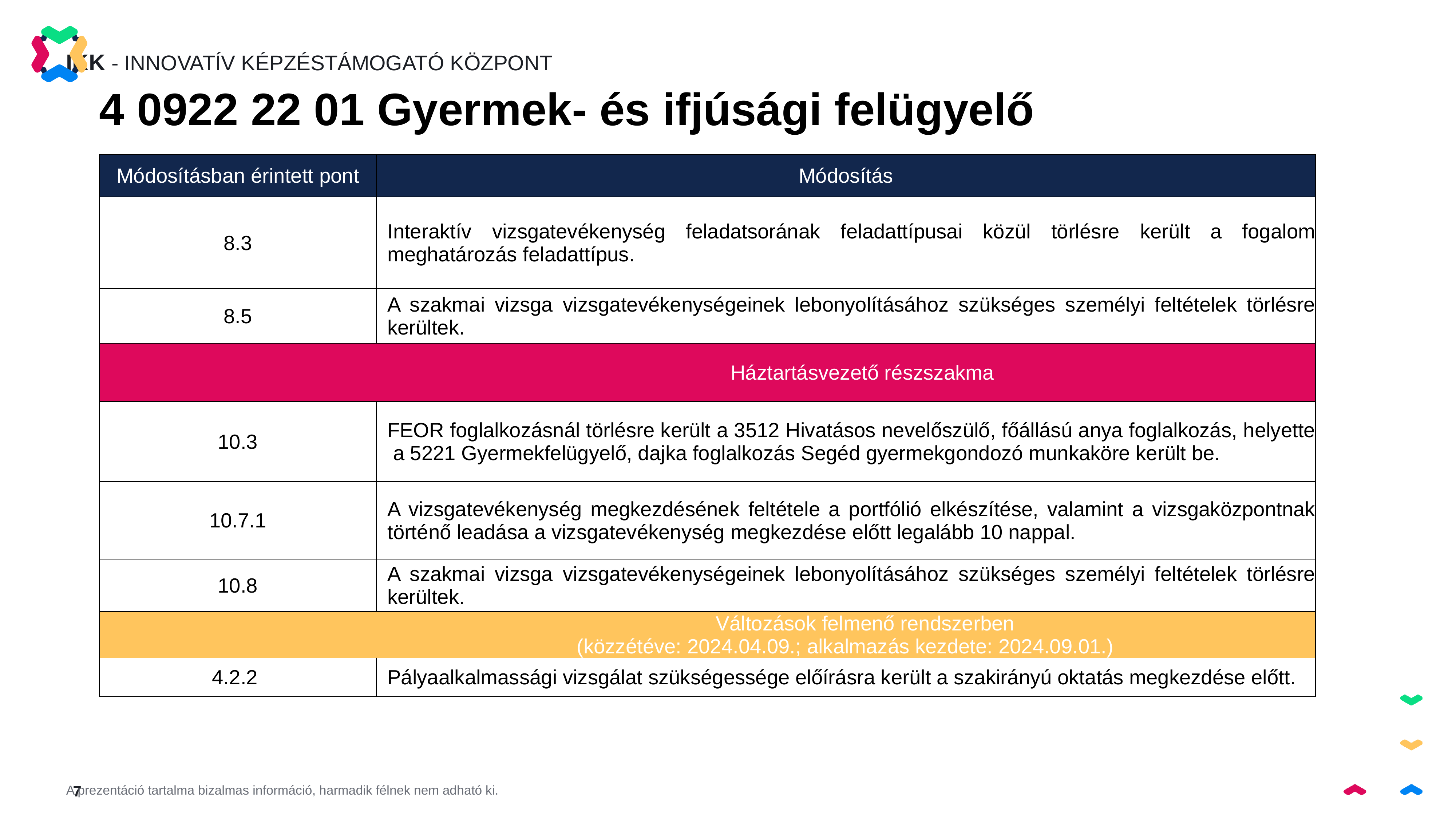

4 0922 22 01 Gyermek- és ifjúsági felügyelő
| Módosításban érintett pont | Módosítás |
| --- | --- |
| 8.3 | Interaktív vizsgatevékenység feladatsorának feladattípusai közül törlésre került a fogalom meghatározás feladattípus. |
| 8.5 | A szakmai vizsga vizsgatevékenységeinek lebonyolításához szükséges személyi feltételek törlésre kerültek. |
| Háztartásvezető részszakma |  |
| 10.3 | FEOR foglalkozásnál törlésre került a 3512 Hivatásos nevelőszülő, főállású anya foglalkozás, helyette a 5221 Gyermekfelügyelő, dajka foglalkozás Segéd gyermekgondozó munkaköre került be. |
| 10.7.1 | A vizsgatevékenység megkezdésének feltétele a portfólió elkészítése, valamint a vizsgaközpontnak történő leadása a vizsgatevékenység megkezdése előtt legalább 10 nappal. |
| 10.8 | A szakmai vizsga vizsgatevékenységeinek lebonyolításához szükséges személyi feltételek törlésre kerültek. |
| Változások felmenő rendszerben (közzétéve: 2024.04.09.; alkalmazás kezdete: 2024.09.01.) |  |
| 4.2.2 | Pályaalkalmassági vizsgálat szükségessége előírásra került a szakirányú oktatás megkezdése előtt. |